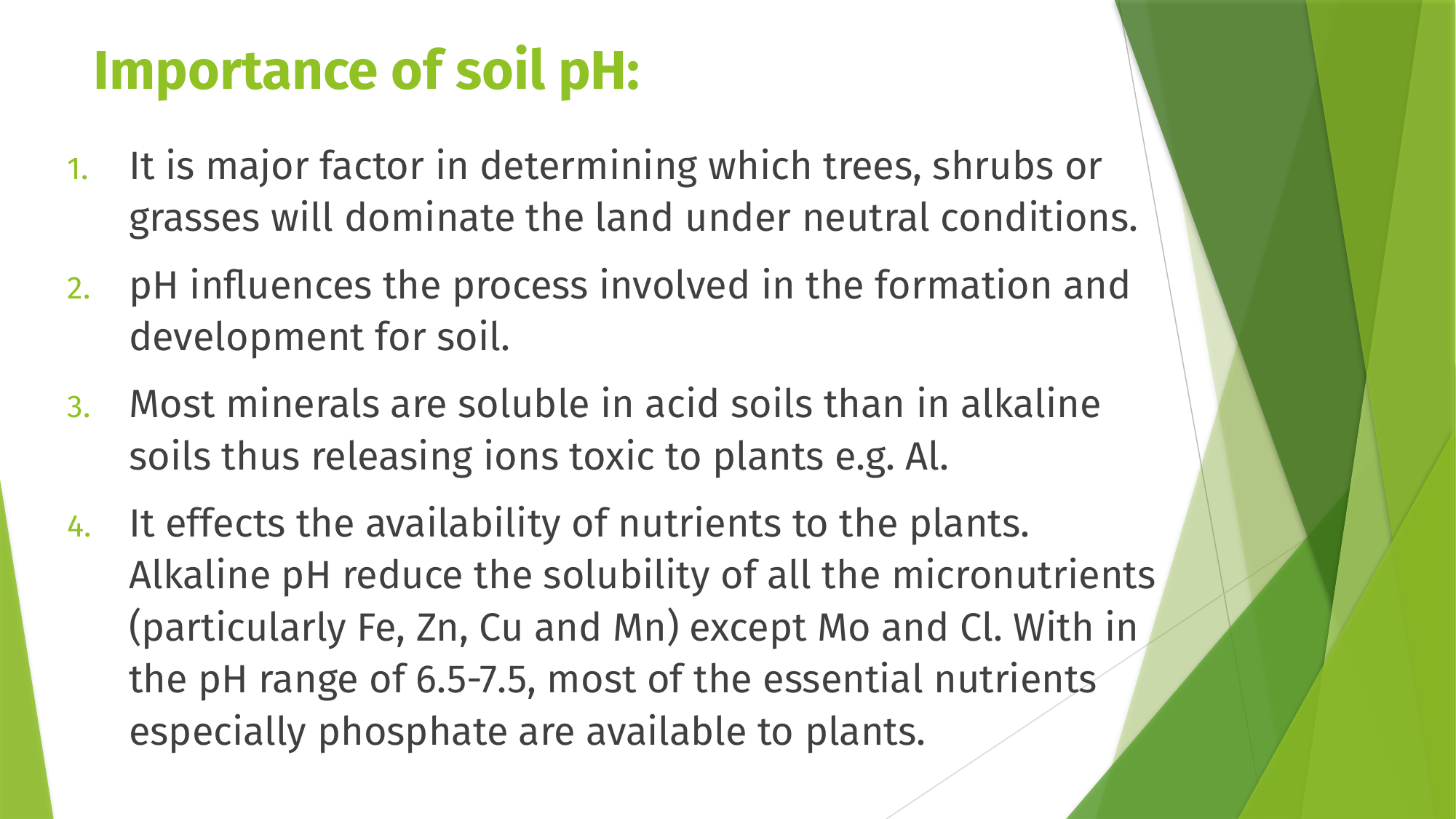

# Importance of soil pH:
It is major factor in determining which trees, shrubs or grasses will dominate the land under neutral conditions.
pH influences the process involved in the formation and development for soil.
Most minerals are soluble in acid soils than in alkaline soils thus releasing ions toxic to plants e.g. Al.
It effects the availability of nutrients to the plants. Alkaline pH reduce the solubility of all the micronutrients (particularly Fe, Zn, Cu and Mn) except Mo and Cl. With in the pH range of 6.5-7.5, most of the essential nutrients especially phosphate are available to plants.